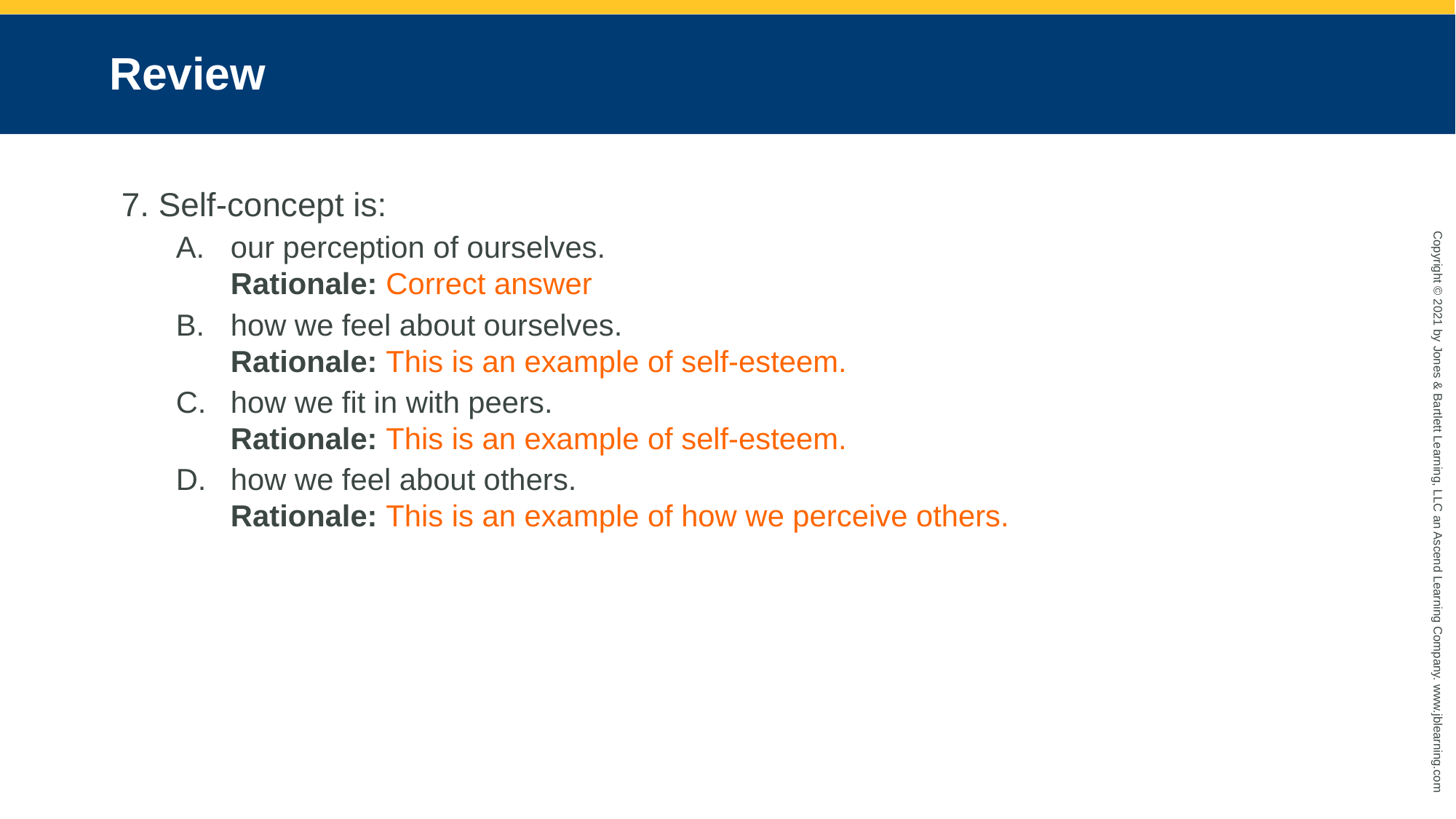

# Review
7. Self-concept is:
our perception of ourselves.
Rationale: Correct answer
how we feel about ourselves.
Rationale: This is an example of self-esteem.
how we fit in with peers.
Rationale: This is an example of self-esteem.
how we feel about others.
Rationale: This is an example of how we perceive others.